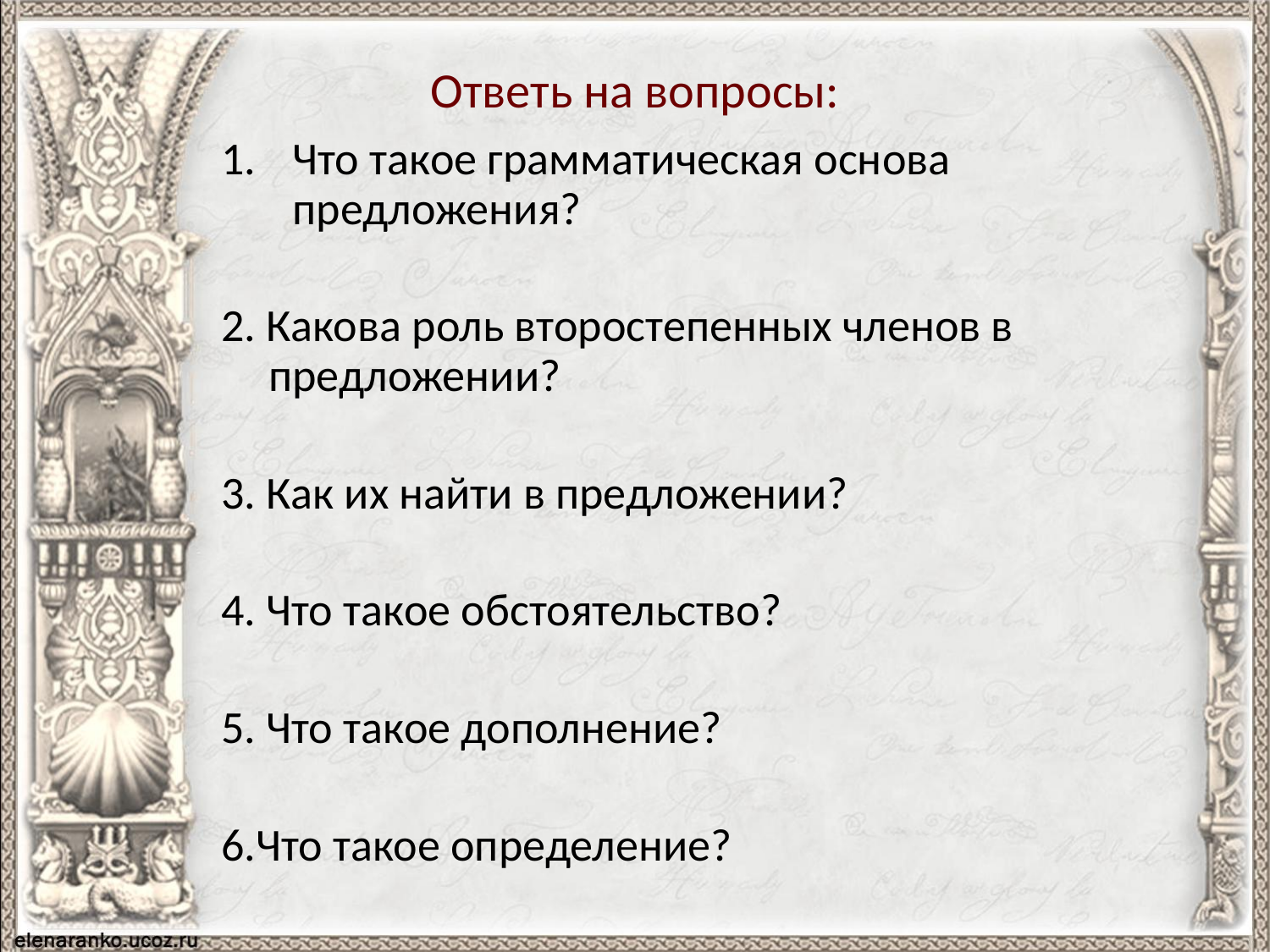

# Ответь на вопросы:
Что такое грамматическая основа предложения?

2. Какова роль второстепенных членов в предложении?

3. Как их найти в предложении?

4. Что такое обстоятельство?

5. Что такое дополнение?

6.Что такое определение?